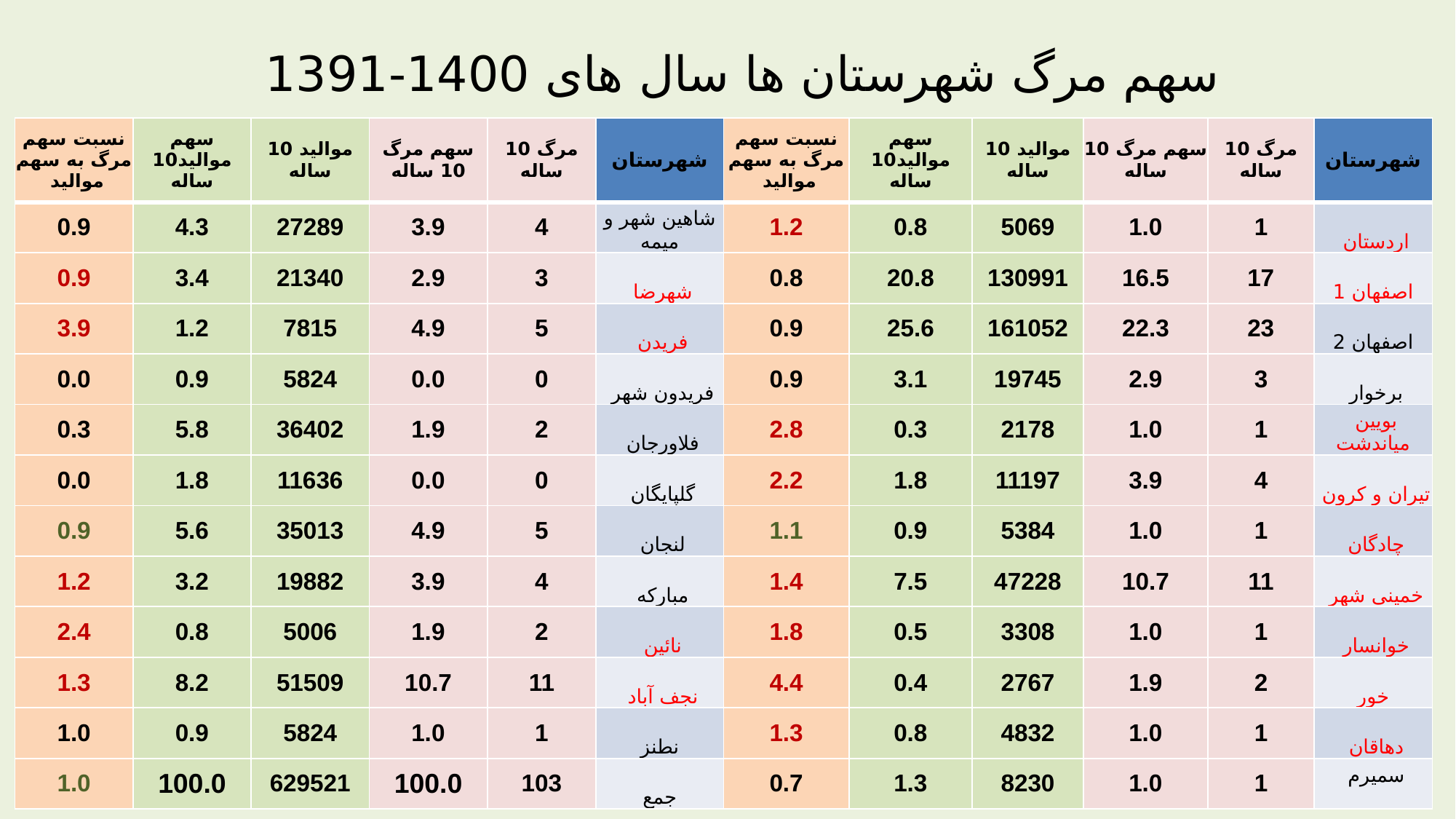

# سهم مرگ شهرستان ها سال های 1400-1391
| نسبت سهم مرگ به سهم موالید | سهم موالید10 ساله | موالید 10 ساله | سهم مرگ 10 ساله | مرگ 10 ساله | شهرستان | نسبت سهم مرگ به سهم موالید | سهم موالید10 ساله | موالید 10 ساله | سهم مرگ 10 ساله | مرگ 10 ساله | شهرستان |
| --- | --- | --- | --- | --- | --- | --- | --- | --- | --- | --- | --- |
| 0.9 | 4.3 | 27289 | 3.9 | 4 | شاهین شهر و میمه | 1.2 | 0.8 | 5069 | 1.0 | 1 | اردستان |
| 0.9 | 3.4 | 21340 | 2.9 | 3 | شهرضا | 0.8 | 20.8 | 130991 | 16.5 | 17 | اصفهان 1 |
| 3.9 | 1.2 | 7815 | 4.9 | 5 | فریدن | 0.9 | 25.6 | 161052 | 22.3 | 23 | اصفهان 2 |
| 0.0 | 0.9 | 5824 | 0.0 | 0 | فریدون شهر | 0.9 | 3.1 | 19745 | 2.9 | 3 | برخوار |
| 0.3 | 5.8 | 36402 | 1.9 | 2 | فلاورجان | 2.8 | 0.3 | 2178 | 1.0 | 1 | بویین میاندشت |
| 0.0 | 1.8 | 11636 | 0.0 | 0 | گلپایگان | 2.2 | 1.8 | 11197 | 3.9 | 4 | تیران و کرون |
| 0.9 | 5.6 | 35013 | 4.9 | 5 | لنجان | 1.1 | 0.9 | 5384 | 1.0 | 1 | چادگان |
| 1.2 | 3.2 | 19882 | 3.9 | 4 | مبارکه | 1.4 | 7.5 | 47228 | 10.7 | 11 | خمینی شهر |
| 2.4 | 0.8 | 5006 | 1.9 | 2 | نائین | 1.8 | 0.5 | 3308 | 1.0 | 1 | خوانسار |
| 1.3 | 8.2 | 51509 | 10.7 | 11 | نجف آباد | 4.4 | 0.4 | 2767 | 1.9 | 2 | خور |
| 1.0 | 0.9 | 5824 | 1.0 | 1 | نطنز | 1.3 | 0.8 | 4832 | 1.0 | 1 | دهاقان |
| 1.0 | 100.0 | 629521 | 100.0 | 103 | جمع | 0.7 | 1.3 | 8230 | 1.0 | 1 | سمیرم |